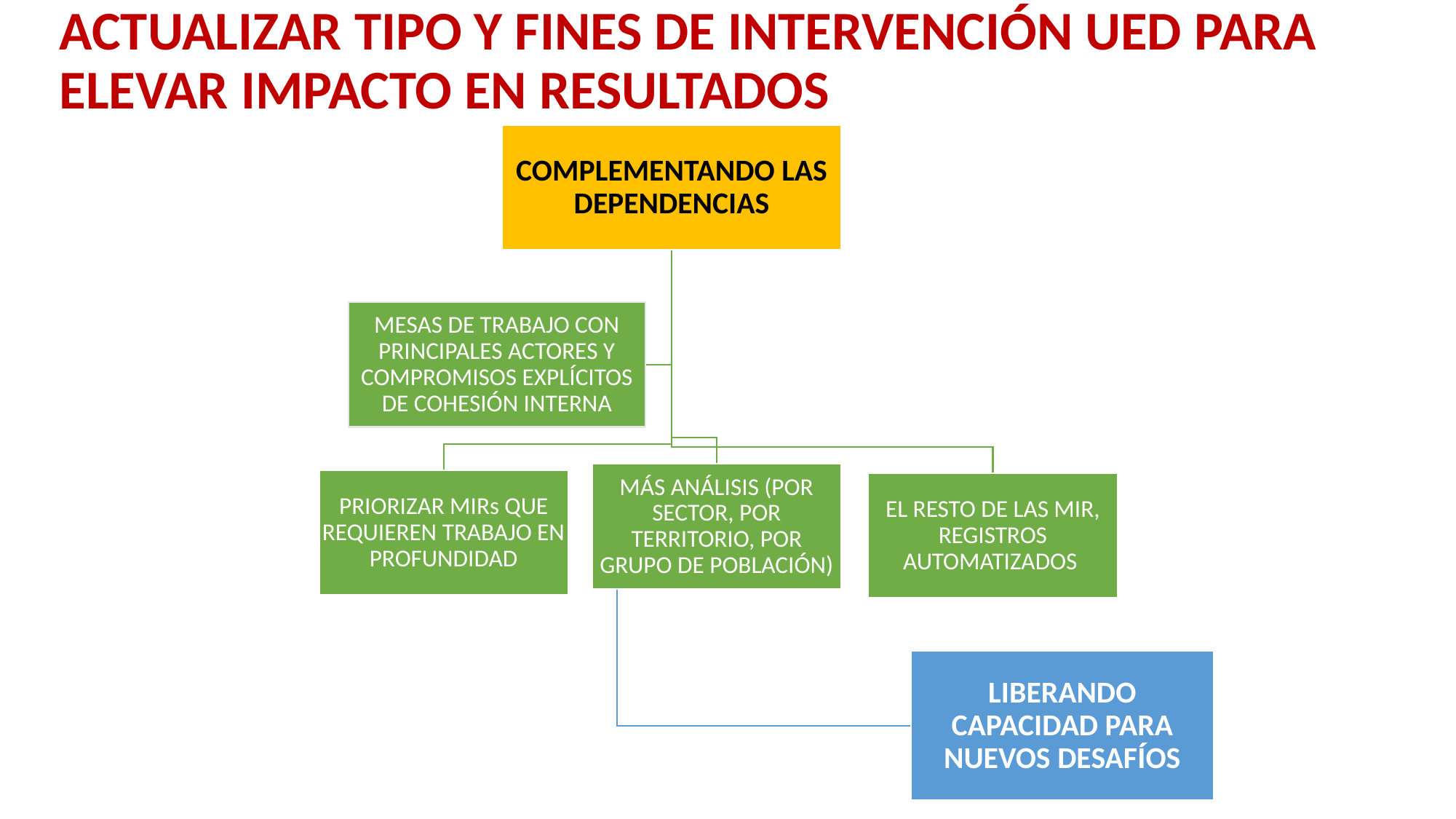

# ACTUALIZAR TIPO Y FINES DE INTERVENCIÓN UED PARA ELEVAR IMPACTO EN RESULTADOS
COMPLEMENTANDO LAS DEPENDENCIAS
PRIORIZAR MIRs QUE REQUIEREN TRABAJO EN PROFUNDIDAD
EL RESTO DE LAS MIR, REGISTROS AUTOMATIZADOS
MÁS ANÁLISIS (POR SECTOR, POR TERRITORIO, POR GRUPO DE POBLACIÓN)
LIBERANDO CAPACIDAD PARA NUEVOS DESAFÍOS
MESAS DE TRABAJO CON PRINCIPALES ACTORES Y COMPROMISOS EXPLÍCITOS DE COHESIÓN INTERNA